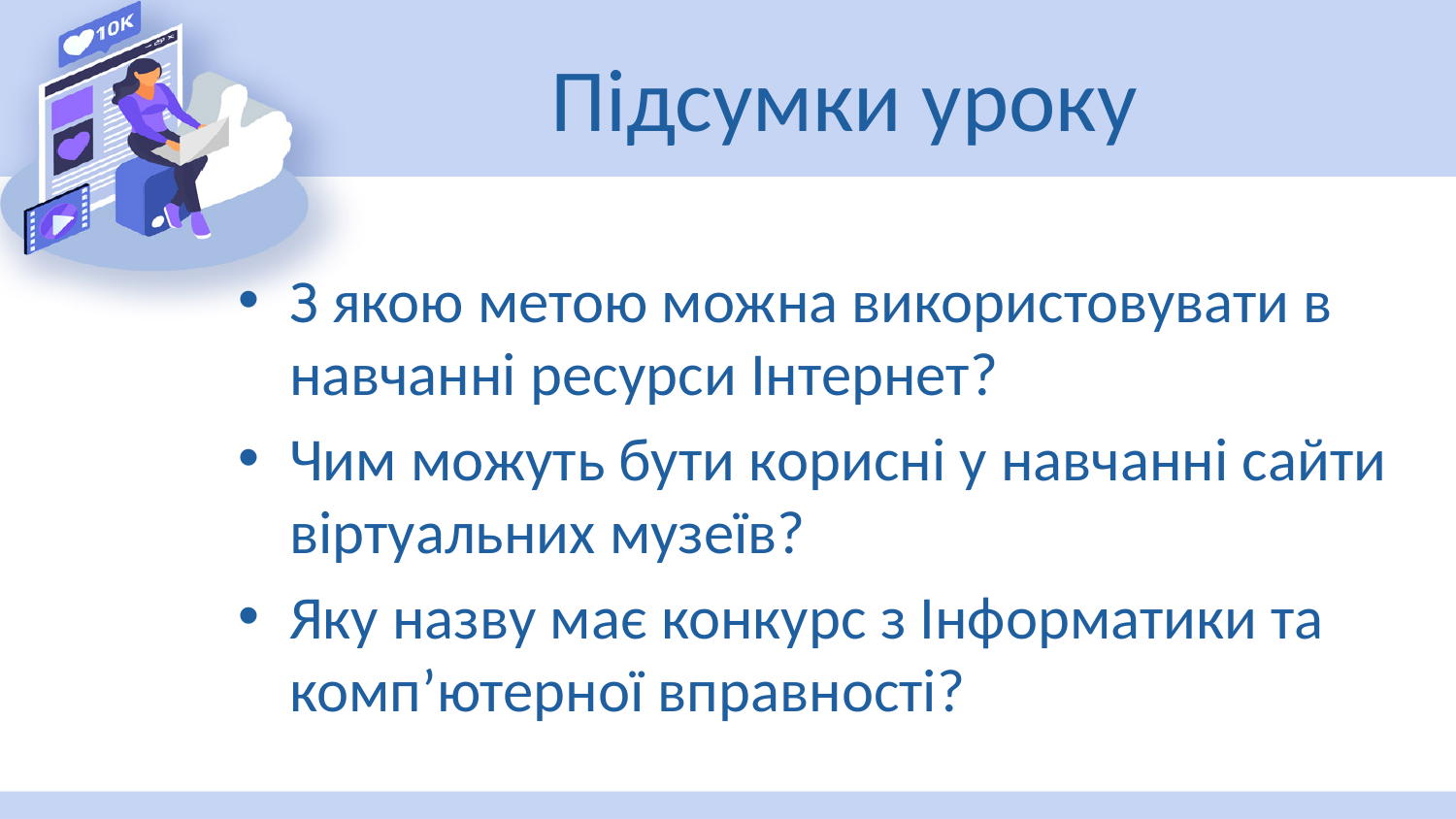

# Підсумки уроку
З якою метою можна використовувати в навчанні ресурси Інтернет?
Чим можуть бути корисні у навчанні сайти віртуальних музеїв?
Яку назву має конкурс з Інформатики та комп’ютерної вправності?